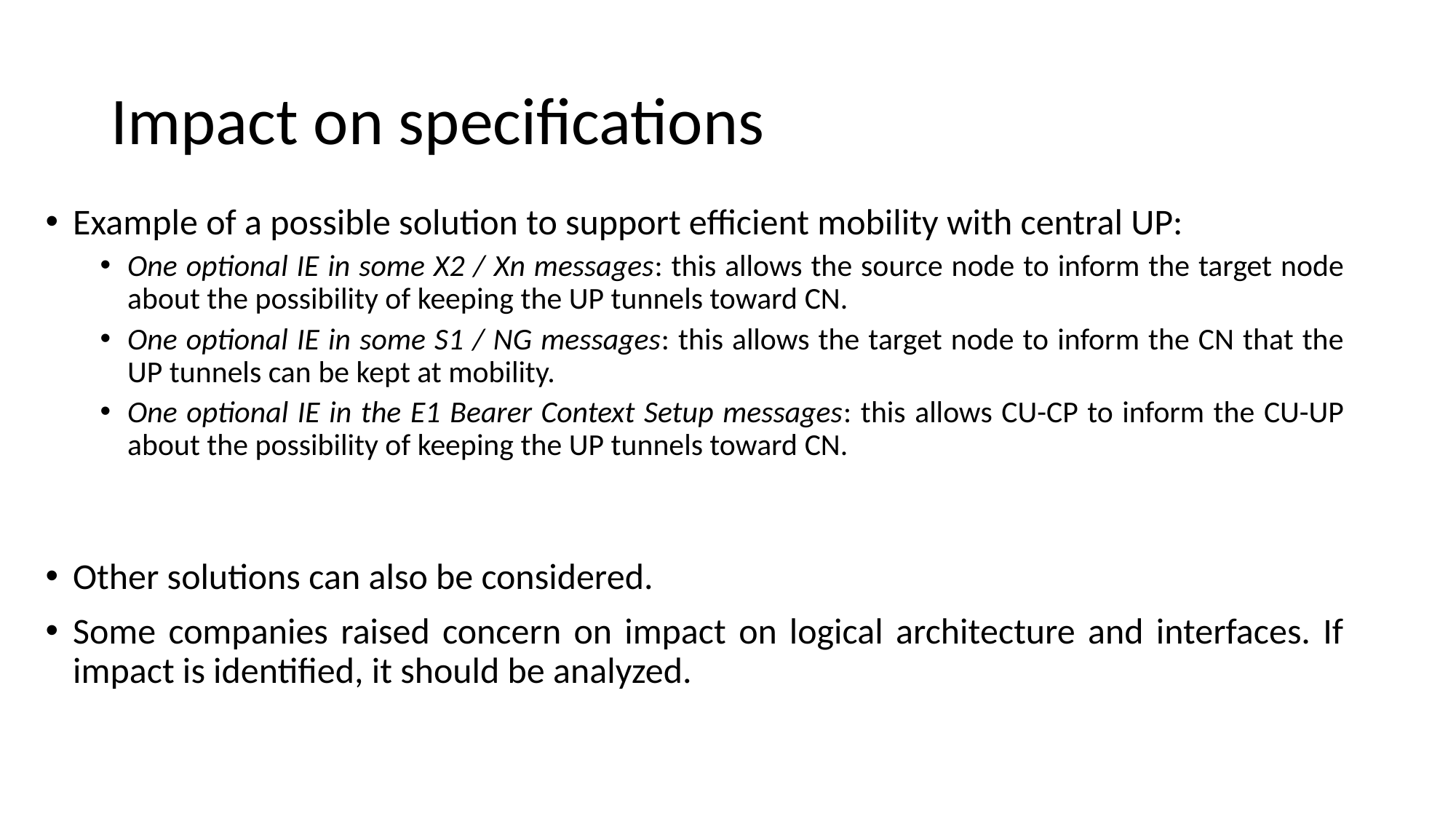

# Impact on specifications
Example of a possible solution to support efficient mobility with central UP:
One optional IE in some X2 / Xn messages: this allows the source node to inform the target node about the possibility of keeping the UP tunnels toward CN.
One optional IE in some S1 / NG messages: this allows the target node to inform the CN that the UP tunnels can be kept at mobility.
One optional IE in the E1 Bearer Context Setup messages: this allows CU-CP to inform the CU-UP about the possibility of keeping the UP tunnels toward CN.

Other solutions can also be considered.
Some companies raised concern on impact on logical architecture and interfaces. If impact is identified, it should be analyzed.